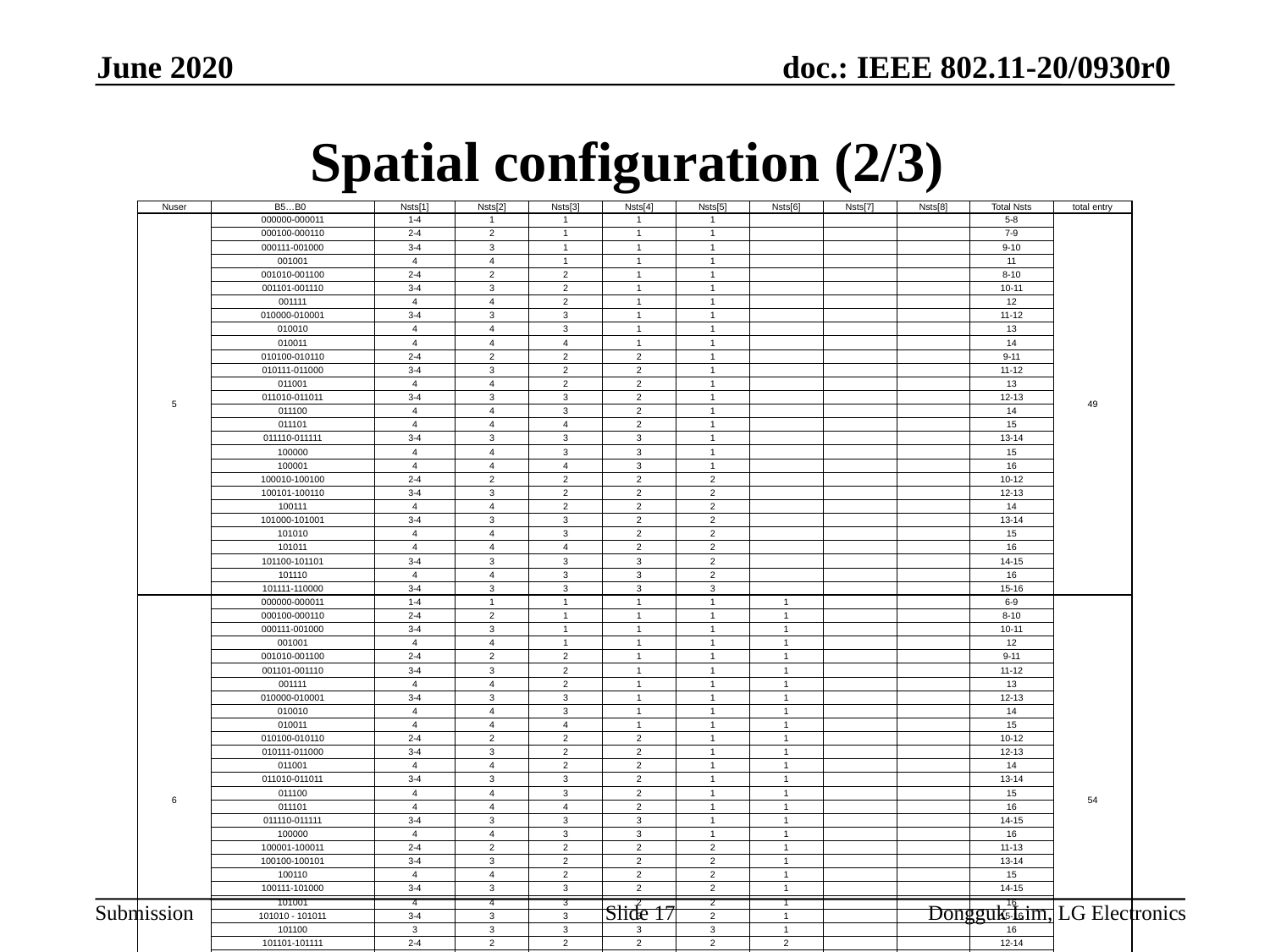

June 2020
# Spatial configuration (2/3)
| Nuser | B5…B0 | Nsts[1] | Nsts[2] | Nsts[3] | Nsts[4] | Nsts[5] | Nsts[6] | Nsts[7] | Nsts[8] | Total Nsts | total entry |
| --- | --- | --- | --- | --- | --- | --- | --- | --- | --- | --- | --- |
| 5 | 000000-000011 | 1-4 | 1 | 1 | 1 | 1 |  |  |  | 5-8 | 49 |
|  | 000100-000110 | 2-4 | 2 | 1 | 1 | 1 |  |  |  | 7-9 |  |
|  | 000111-001000 | 3-4 | 3 | 1 | 1 | 1 |  |  |  | 9-10 |  |
|  | 001001 | 4 | 4 | 1 | 1 | 1 |  |  |  | 11 |  |
|  | 001010-001100 | 2-4 | 2 | 2 | 1 | 1 |  |  |  | 8-10 |  |
|  | 001101-001110 | 3-4 | 3 | 2 | 1 | 1 |  |  |  | 10-11 |  |
|  | 001111 | 4 | 4 | 2 | 1 | 1 |  |  |  | 12 |  |
|  | 010000-010001 | 3-4 | 3 | 3 | 1 | 1 |  |  |  | 11-12 |  |
|  | 010010 | 4 | 4 | 3 | 1 | 1 |  |  |  | 13 |  |
|  | 010011 | 4 | 4 | 4 | 1 | 1 |  |  |  | 14 |  |
|  | 010100-010110 | 2-4 | 2 | 2 | 2 | 1 |  |  |  | 9-11 |  |
|  | 010111-011000 | 3-4 | 3 | 2 | 2 | 1 |  |  |  | 11-12 |  |
|  | 011001 | 4 | 4 | 2 | 2 | 1 |  |  |  | 13 |  |
|  | 011010-011011 | 3-4 | 3 | 3 | 2 | 1 |  |  |  | 12-13 |  |
|  | 011100 | 4 | 4 | 3 | 2 | 1 |  |  |  | 14 |  |
|  | 011101 | 4 | 4 | 4 | 2 | 1 |  |  |  | 15 |  |
|  | 011110-011111 | 3-4 | 3 | 3 | 3 | 1 |  |  |  | 13-14 |  |
|  | 100000 | 4 | 4 | 3 | 3 | 1 |  |  |  | 15 |  |
|  | 100001 | 4 | 4 | 4 | 3 | 1 |  |  |  | 16 |  |
|  | 100010-100100 | 2-4 | 2 | 2 | 2 | 2 |  |  |  | 10-12 |  |
|  | 100101-100110 | 3-4 | 3 | 2 | 2 | 2 |  |  |  | 12-13 |  |
|  | 100111 | 4 | 4 | 2 | 2 | 2 |  |  |  | 14 |  |
|  | 101000-101001 | 3-4 | 3 | 3 | 2 | 2 |  |  |  | 13-14 |  |
|  | 101010 | 4 | 4 | 3 | 2 | 2 |  |  |  | 15 |  |
|  | 101011 | 4 | 4 | 4 | 2 | 2 |  |  |  | 16 |  |
|  | 101100-101101 | 3-4 | 3 | 3 | 3 | 2 |  |  |  | 14-15 |  |
|  | 101110 | 4 | 4 | 3 | 3 | 2 |  |  |  | 16 |  |
|  | 101111-110000 | 3-4 | 3 | 3 | 3 | 3 |  |  |  | 15-16 |  |
| 6 | 000000-000011 | 1-4 | 1 | 1 | 1 | 1 | 1 |  |  | 6-9 | 54 |
|  | 000100-000110 | 2-4 | 2 | 1 | 1 | 1 | 1 |  |  | 8-10 |  |
|  | 000111-001000 | 3-4 | 3 | 1 | 1 | 1 | 1 |  |  | 10-11 |  |
|  | 001001 | 4 | 4 | 1 | 1 | 1 | 1 |  |  | 12 |  |
|  | 001010-001100 | 2-4 | 2 | 2 | 1 | 1 | 1 |  |  | 9-11 |  |
|  | 001101-001110 | 3-4 | 3 | 2 | 1 | 1 | 1 |  |  | 11-12 |  |
|  | 001111 | 4 | 4 | 2 | 1 | 1 | 1 |  |  | 13 |  |
|  | 010000-010001 | 3-4 | 3 | 3 | 1 | 1 | 1 |  |  | 12-13 |  |
|  | 010010 | 4 | 4 | 3 | 1 | 1 | 1 |  |  | 14 |  |
|  | 010011 | 4 | 4 | 4 | 1 | 1 | 1 |  |  | 15 |  |
|  | 010100-010110 | 2-4 | 2 | 2 | 2 | 1 | 1 |  |  | 10-12 |  |
|  | 010111-011000 | 3-4 | 3 | 2 | 2 | 1 | 1 |  |  | 12-13 |  |
|  | 011001 | 4 | 4 | 2 | 2 | 1 | 1 |  |  | 14 |  |
|  | 011010-011011 | 3-4 | 3 | 3 | 2 | 1 | 1 |  |  | 13-14 |  |
|  | 011100 | 4 | 4 | 3 | 2 | 1 | 1 |  |  | 15 |  |
|  | 011101 | 4 | 4 | 4 | 2 | 1 | 1 |  |  | 16 |  |
|  | 011110-011111 | 3-4 | 3 | 3 | 3 | 1 | 1 |  |  | 14-15 |  |
|  | 100000 | 4 | 4 | 3 | 3 | 1 | 1 |  |  | 16 |  |
|  | 100001-100011 | 2-4 | 2 | 2 | 2 | 2 | 1 |  |  | 11-13 |  |
|  | 100100-100101 | 3-4 | 3 | 2 | 2 | 2 | 1 |  |  | 13-14 |  |
|  | 100110 | 4 | 4 | 2 | 2 | 2 | 1 |  |  | 15 |  |
|  | 100111-101000 | 3-4 | 3 | 3 | 2 | 2 | 1 |  |  | 14-15 |  |
|  | 101001 | 4 | 4 | 3 | 2 | 2 | 1 |  |  | 16 |  |
|  | 101010 - 101011 | 3-4 | 3 | 3 | 3 | 2 | 1 |  |  | 15-16 |  |
|  | 101100 | 3 | 3 | 3 | 3 | 3 | 1 |  |  | 16 |  |
|  | 101101-101111 | 2-4 | 2 | 2 | 2 | 2 | 2 |  |  | 12-14 |  |
|  | 110000-110001 | 3-4 | 3 | 2 | 2 | 2 | 2 |  |  | 14-15 |  |
|  | 110010 | 4 | 4 | 2 | 2 | 2 | 2 |  |  | 16 |  |
|  | 110011-110100 | 3-4 | 3 | 3 | 2 | 2 | 2 |  |  | 15-16 |  |
|  | 110101 | 3 | 3 | 3 | 3 | 2 | 2 |  |  | 16 |  |
Slide 17
Dongguk Lim, LG Electronics